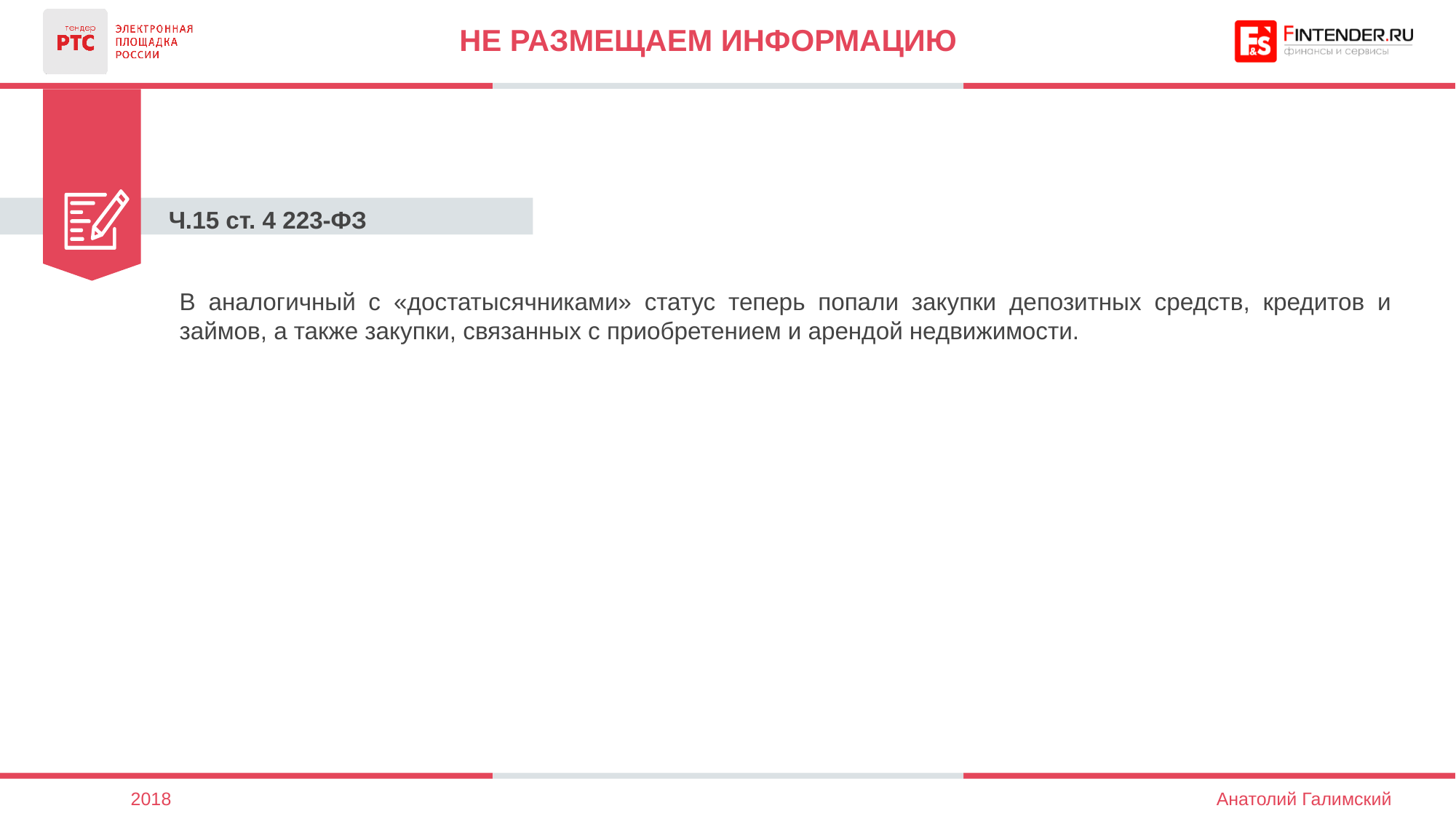

# НЕ РАЗМЕЩАЕМ ИНФОРМАЦИЮ

Ч.15 ст. 4 223-ФЗ
В аналогичный с «достатысячниками» статус теперь попали закупки депозитных средств, кредитов и займов, а также закупки, связанных с приобретением и арендой недвижимости.
2018
Анатолий Галимский